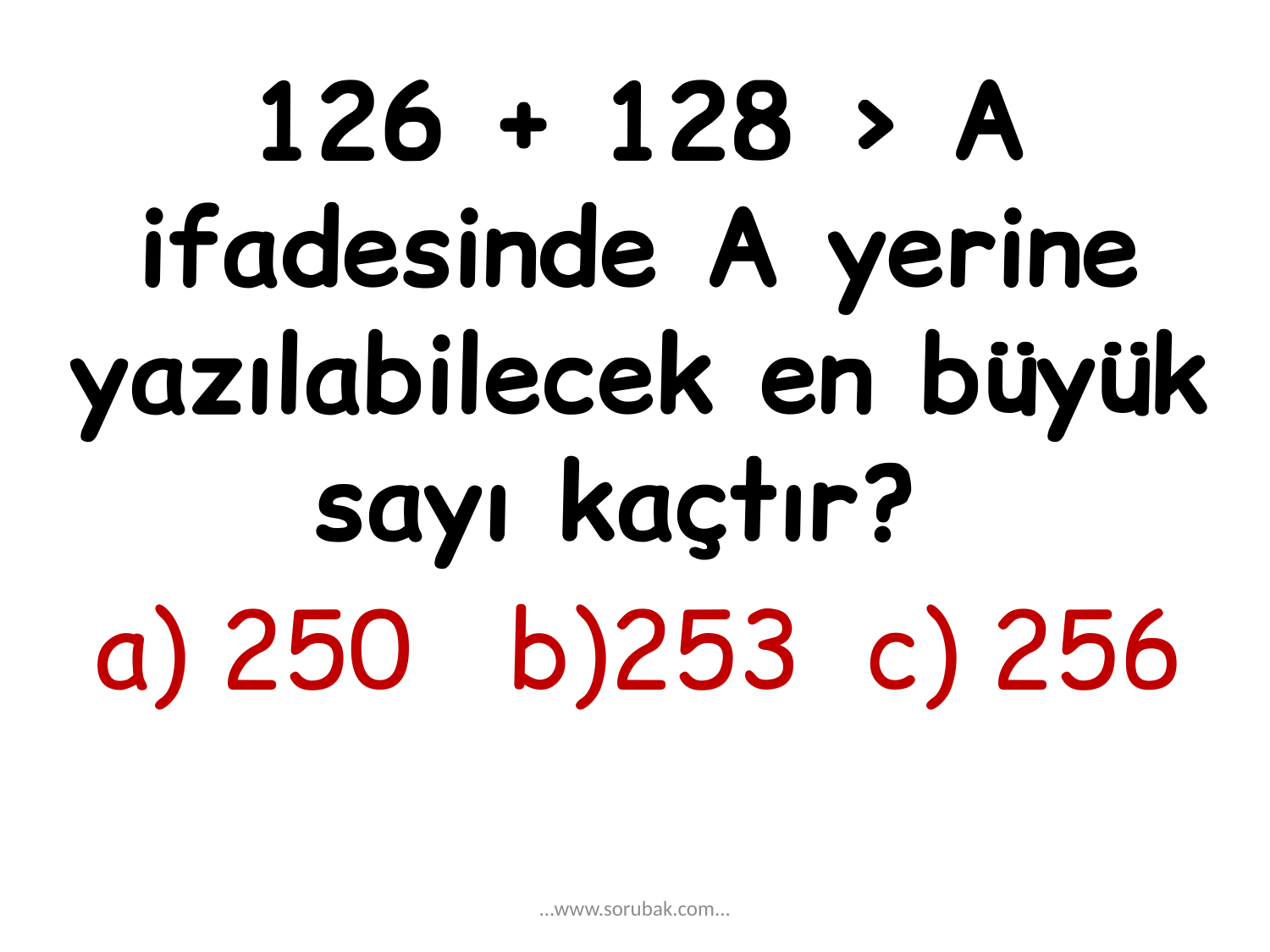

126 + 128 > A ifadesinde A yerine yazılabilecek en büyük sayı kaçtır?
a) 250   b)253  c) 256

...www.sorubak.com...